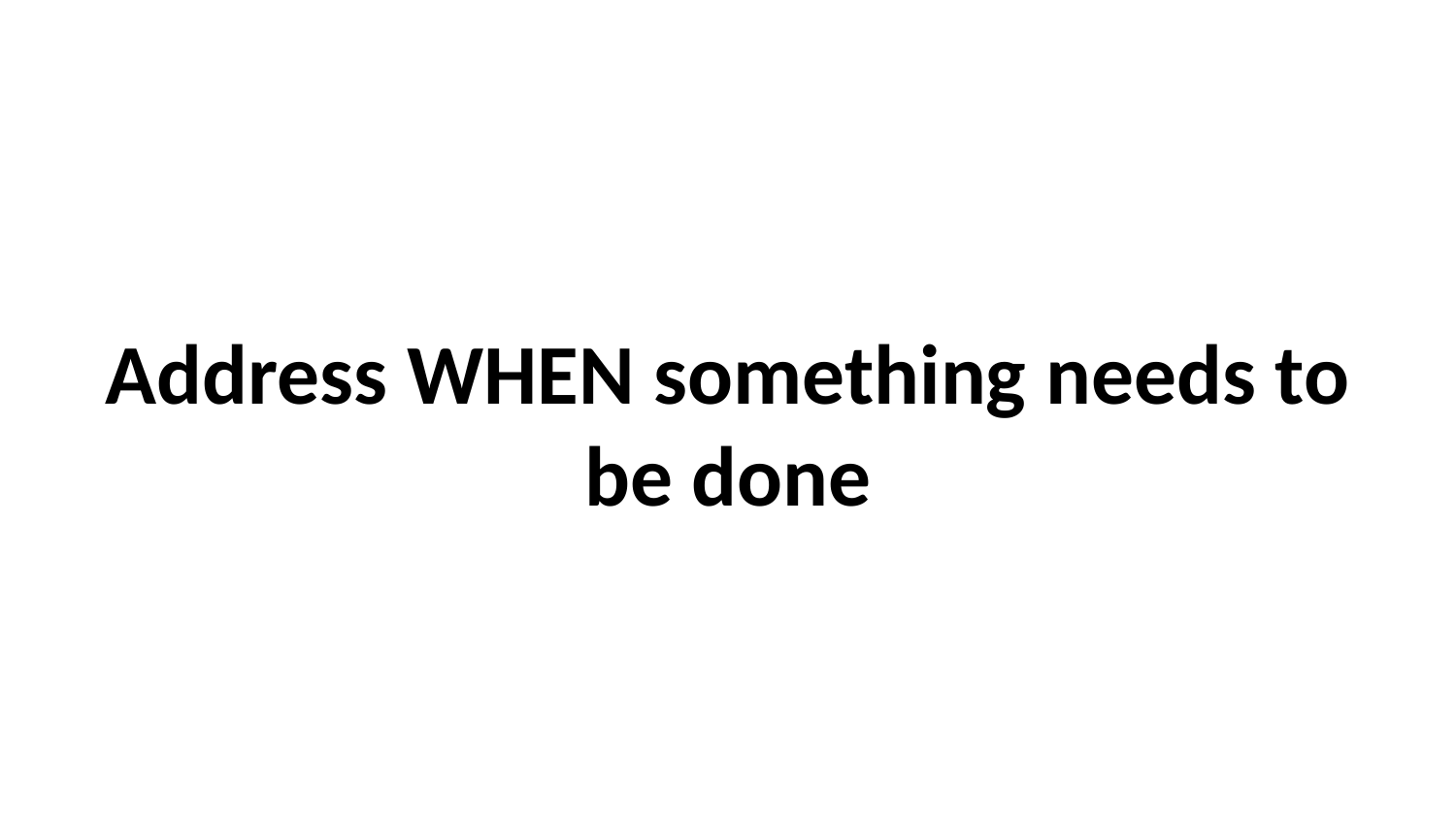

Address WHEN something needs to be done